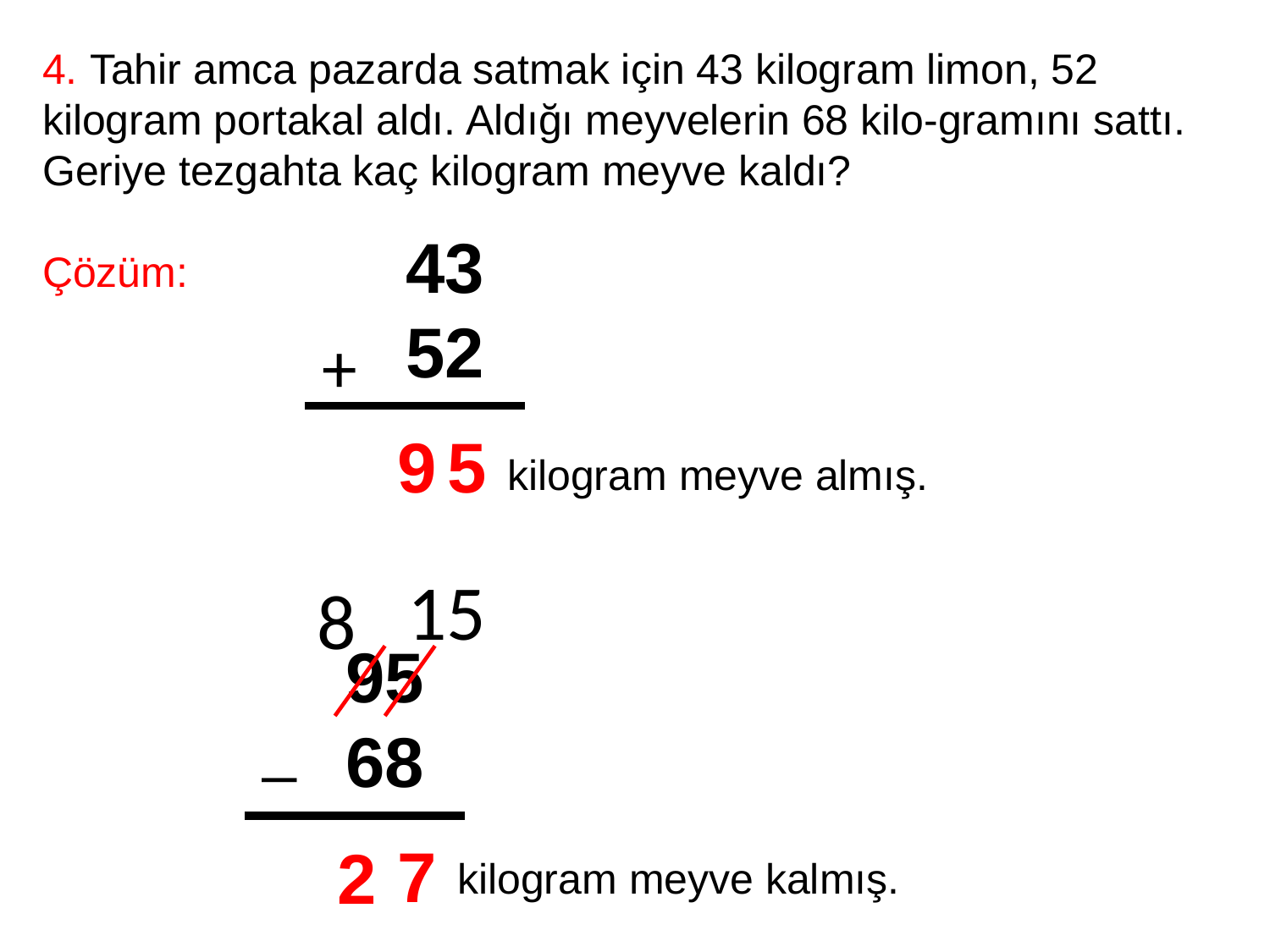

4. Tahir amca pazarda satmak için 43 kilogram limon, 52 kilogram portakal aldı. Aldığı meyvelerin 68 kilo-gramını sattı. Geriye tezgahta kaç kilogram meyve kaldı?

Çözüm:
43
52
+
9
5
kilogram meyve almış.
15
8
95
68
_
7
2
kilogram meyve kalmış.